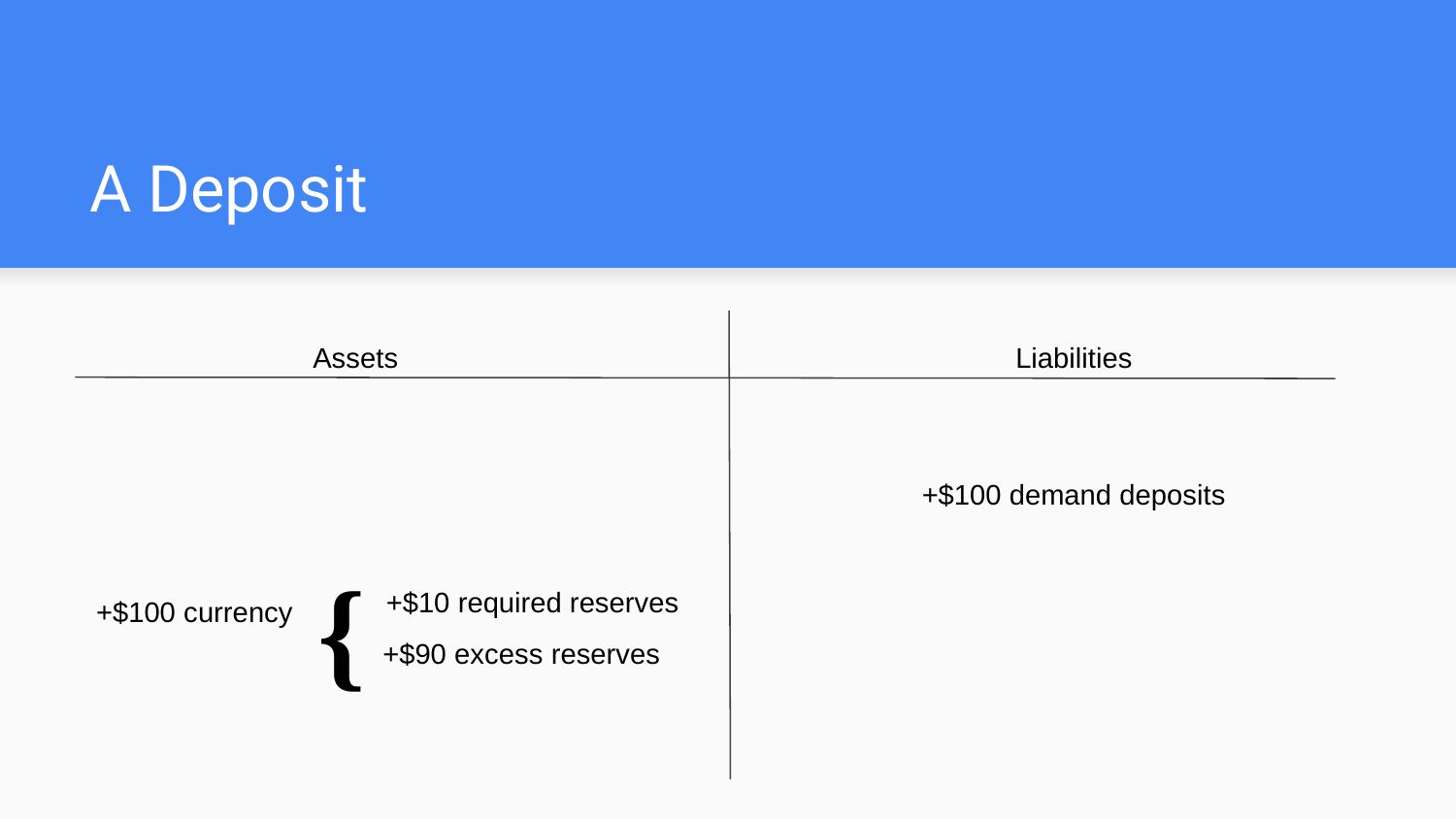

# A Deposit
Assets
Liabilities
+$100 demand deposits
{
+$10 required reserves
+$100 currency
+$90 excess reserves